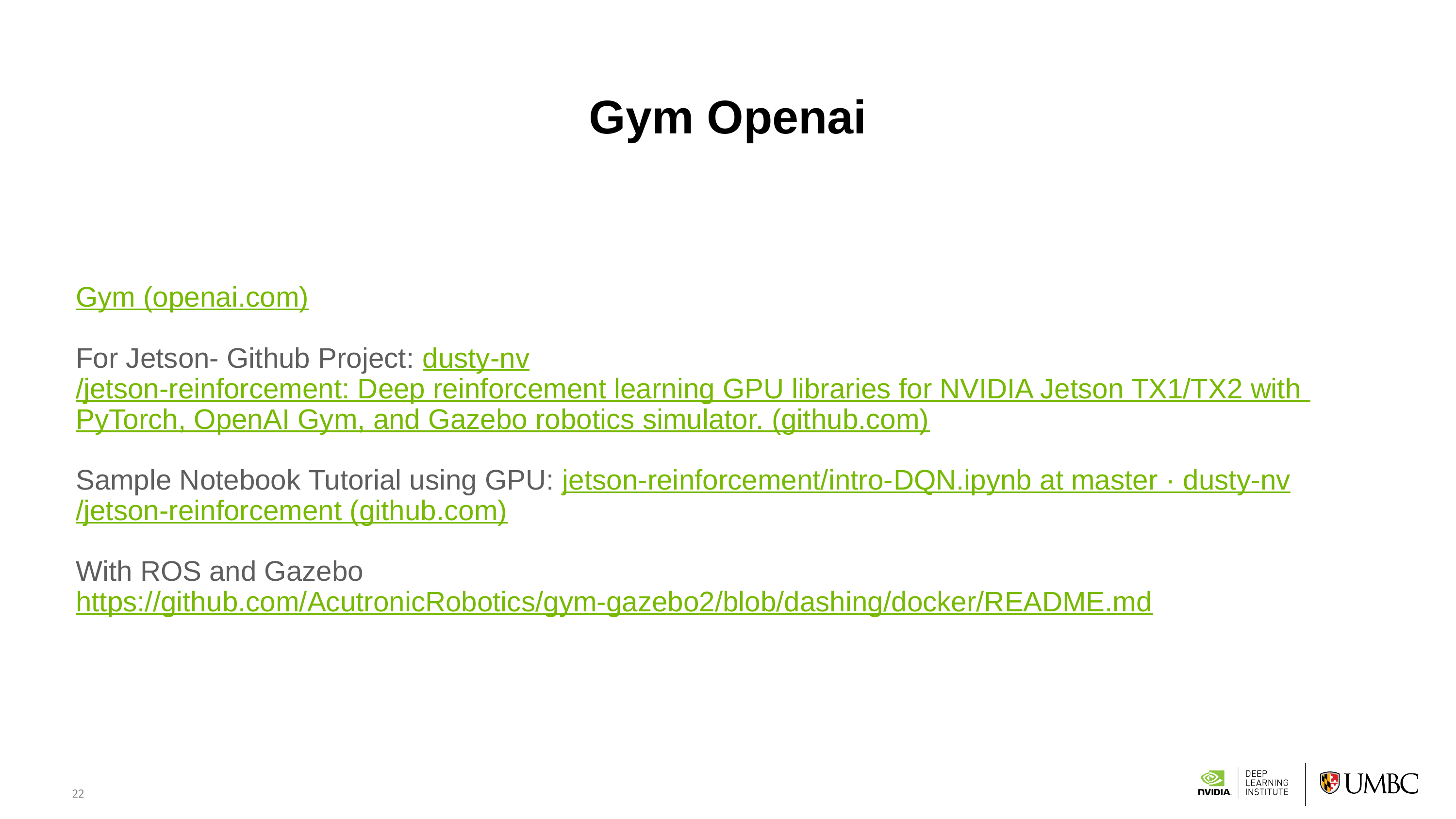

# Gym Openai
Gym (openai.com)
For Jetson- Github Project: dusty-nv/jetson-reinforcement: Deep reinforcement learning GPU libraries for NVIDIA Jetson TX1/TX2 with PyTorch, OpenAI Gym, and Gazebo robotics simulator. (github.com)
Sample Notebook Tutorial using GPU: jetson-reinforcement/intro-DQN.ipynb at master · dusty-nv/jetson-reinforcement (github.com)
With ROS and Gazebo https://github.com/AcutronicRobotics/gym-gazebo2/blob/dashing/docker/README.md